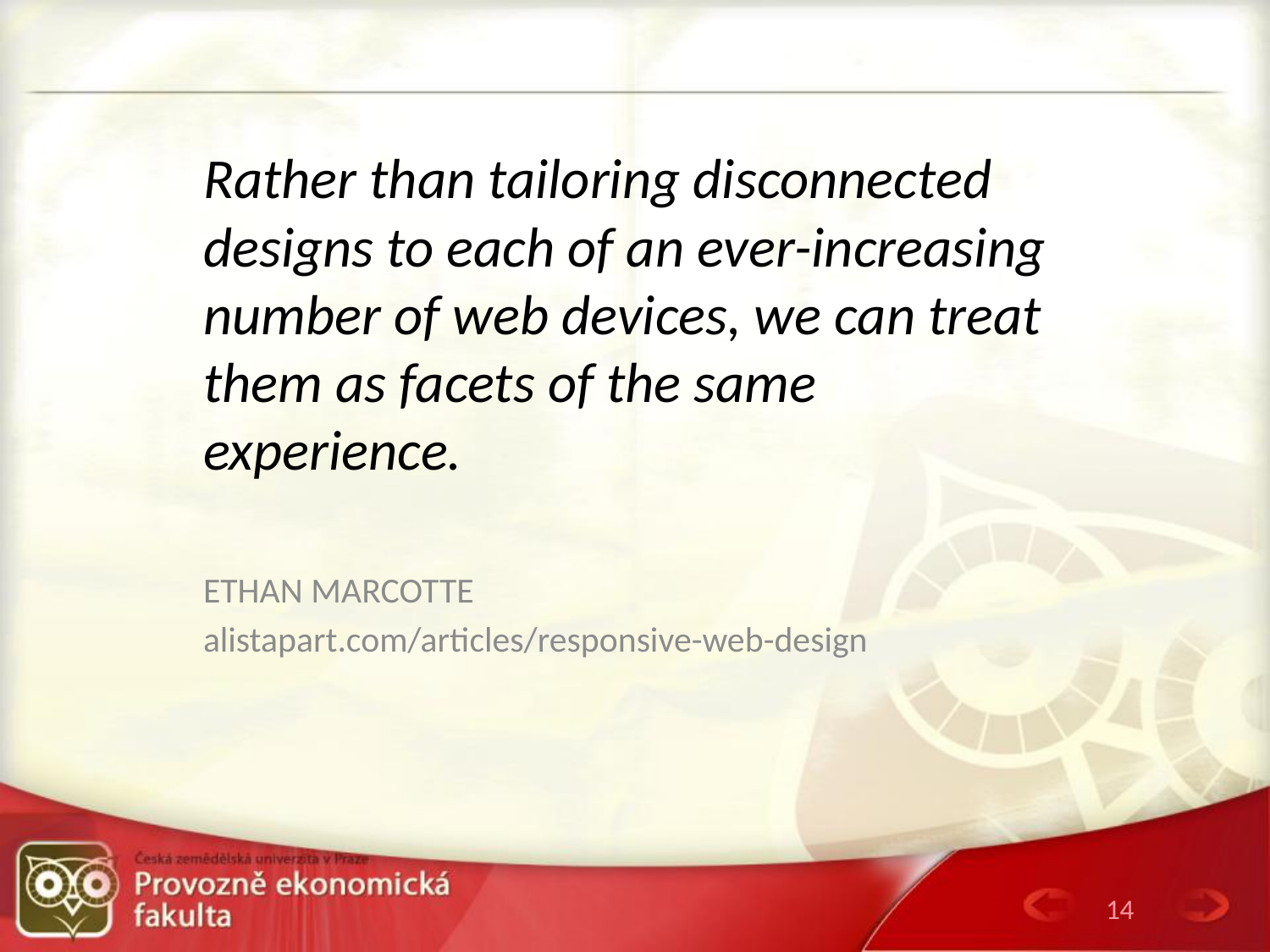

Rather than tailoring disconnected designs to each of an ever-increasing number of web devices, we can treat them as facets of the same experience.

ETHAN MARCOTTE
alistapart.com/articles/responsive-web-design